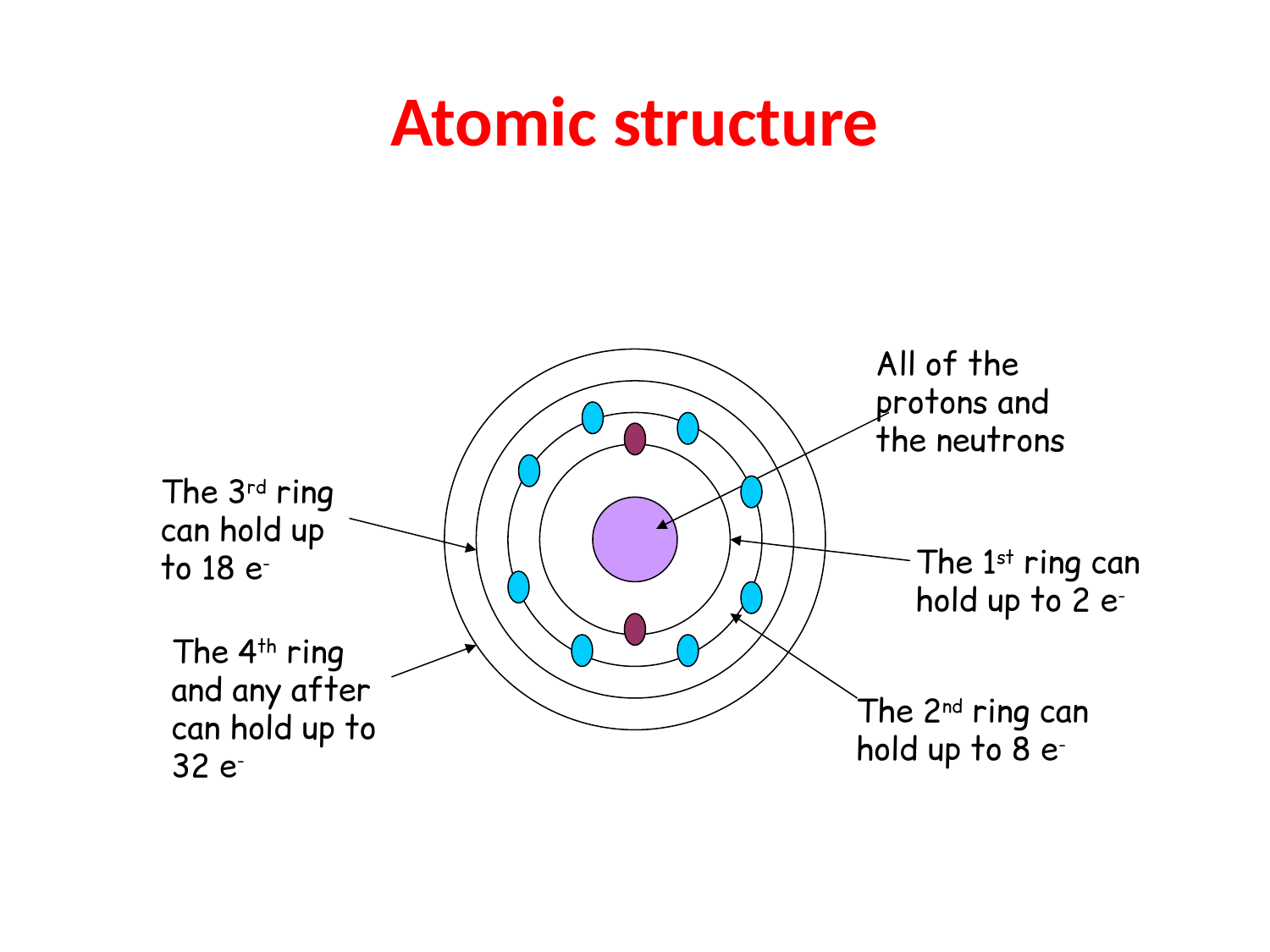

# Atomic structure

All of the protons and the neutrons

The 3rd ring can hold up to 18 e-

The 1st ring can hold up to 2 e-

The 4th ring and any after can hold up to 32 e-

The 2nd ring can hold up to 8 e-